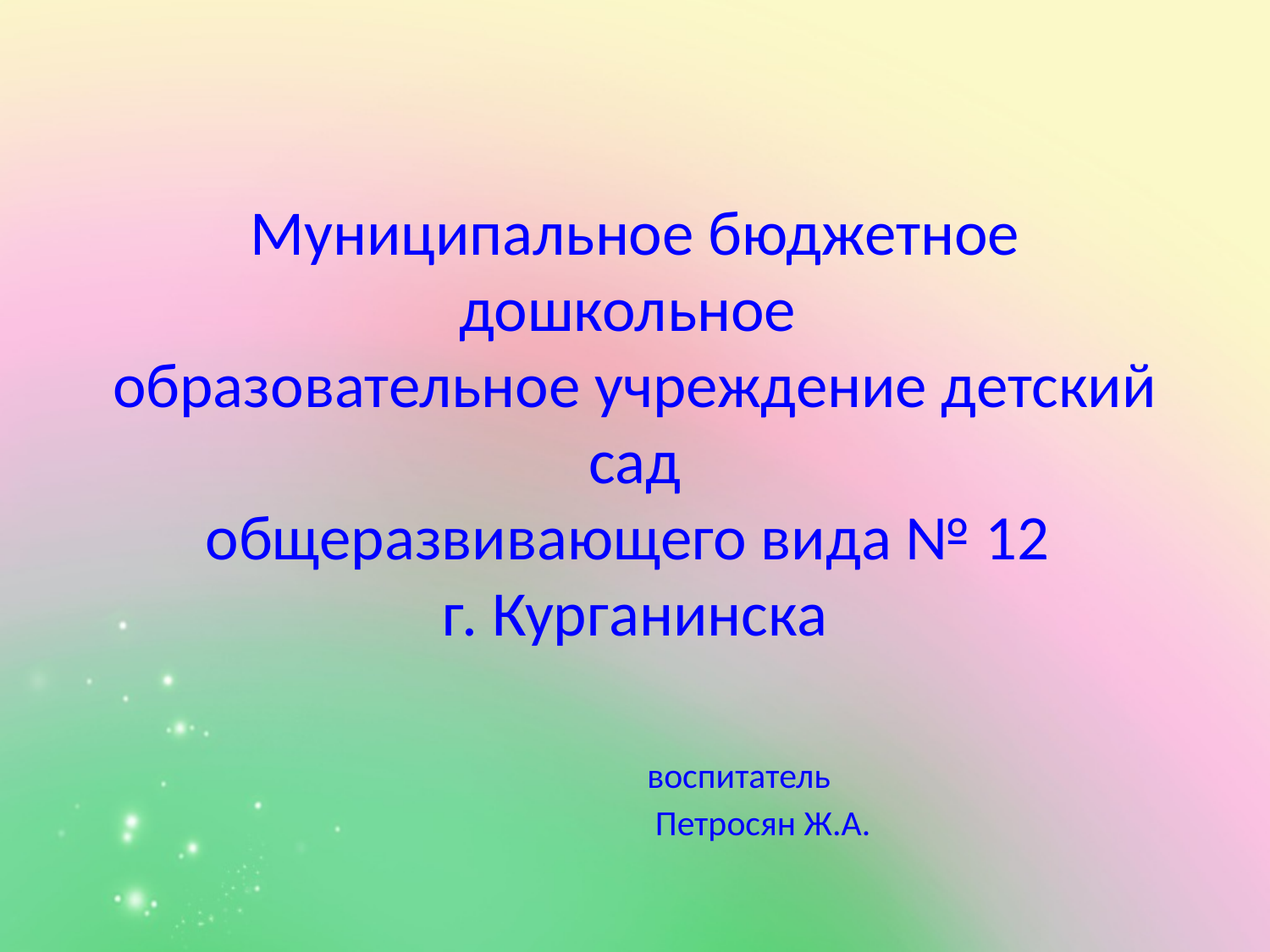

# Муниципальное бюджетное дошкольное образовательное учреждение детский сад общеразвивающего вида № 12 г. Курганинска воспитатель Петросян Ж.А.